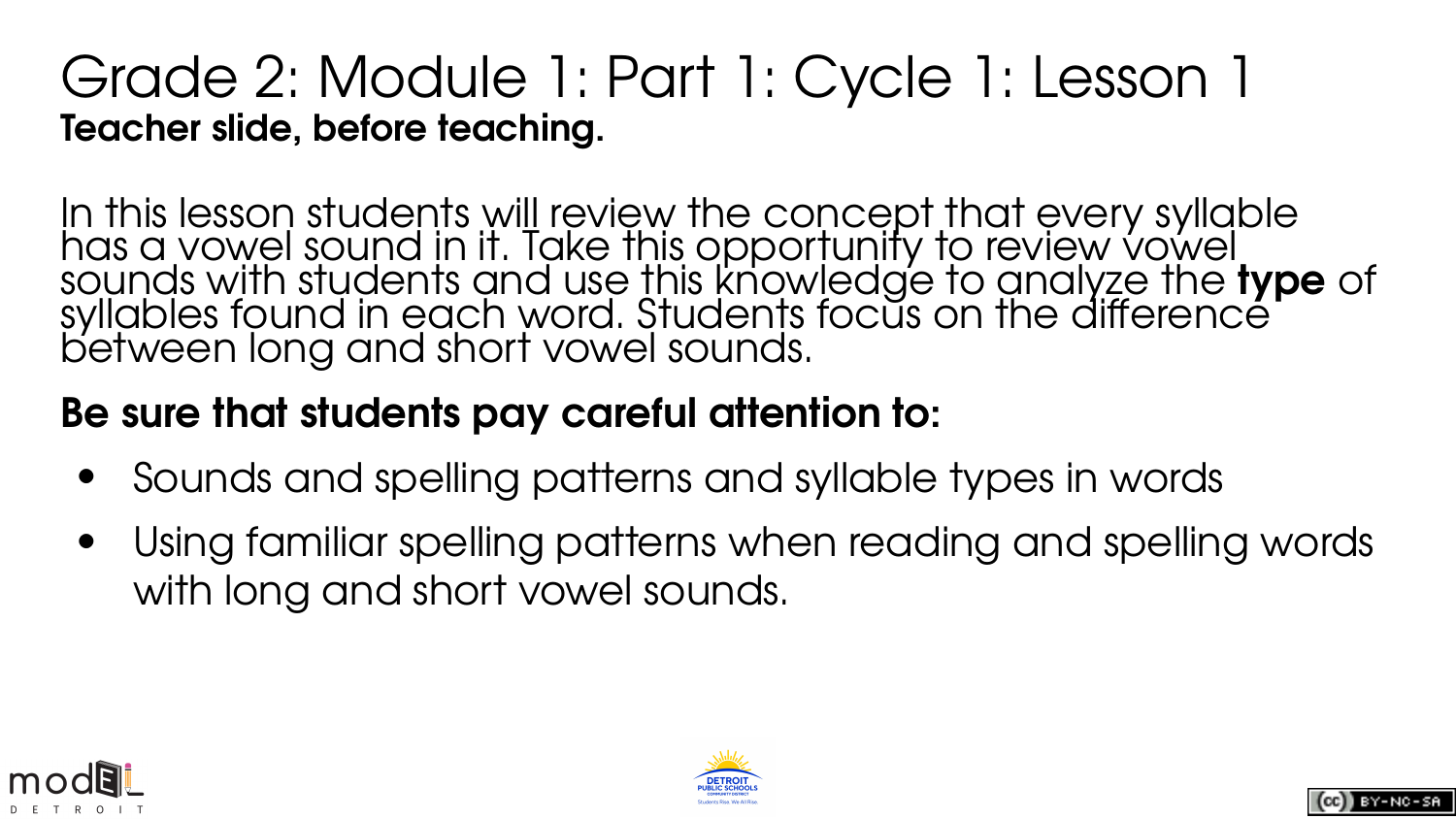

# Grade 2: Module 1: Part 1: Cycle 1: Lesson 1
Teacher slide, before teaching.
In this lesson students will review the concept that every syllable has a vowel sound in it. Take this opportunity to review vowel sounds with students and use this knowledge to analyze the type of syllables found in each word. Students focus on the difference between long and short vowel sounds.
Be sure that students pay careful attention to:
Sounds and spelling patterns and syllable types in words
Using familiar spelling patterns when reading and spelling words with long and short vowel sounds.